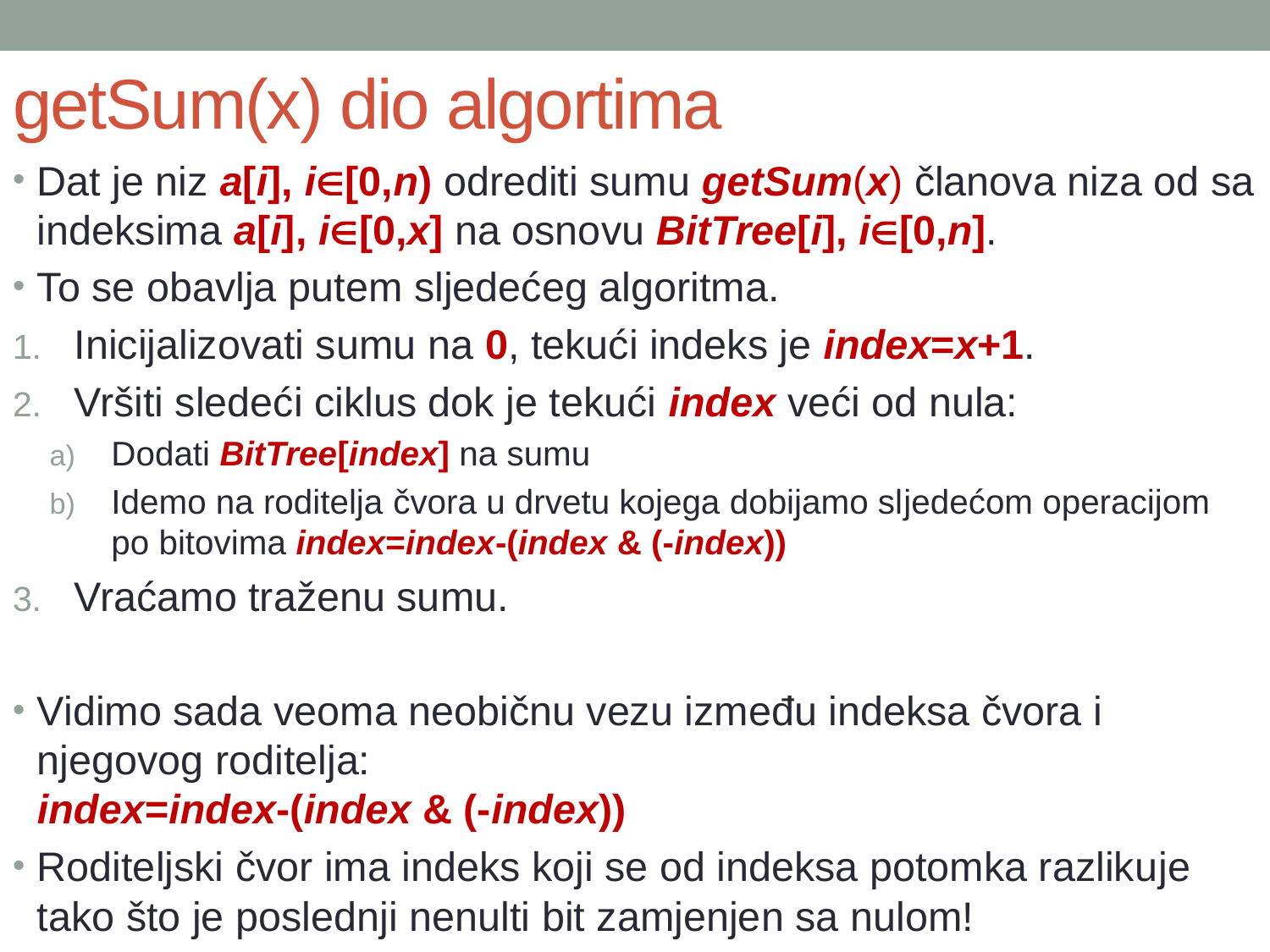

# getSum(x) dio algortima
Dat je niz a[i], i∈[0,n) odrediti sumu getSum(x) članova niza od sa indeksima a[i], i∈[0,x] na osnovu BitTree[i], i∈[0,n].
To se obavlja putem sljedećeg algoritma.
Inicijalizovati sumu na 0, tekući indeks je index=x+1.
Vršiti sledeći ciklus dok je tekući index veći od nula:
Dodati BitTree[index] na sumu
Idemo na roditelja čvora u drvetu kojega dobijamo sljedećom operacijom po bitovima index=index-(index & (-index))
Vraćamo traženu sumu.

Vidimo sada veoma neobičnu vezu između indeksa čvora i njegovog roditelja:
index=index-(index & (-index))
Roditeljski čvor ima indeks koji se od indeksa potomka razlikuje tako što je poslednji nenulti bit zamjenjen sa nulom!